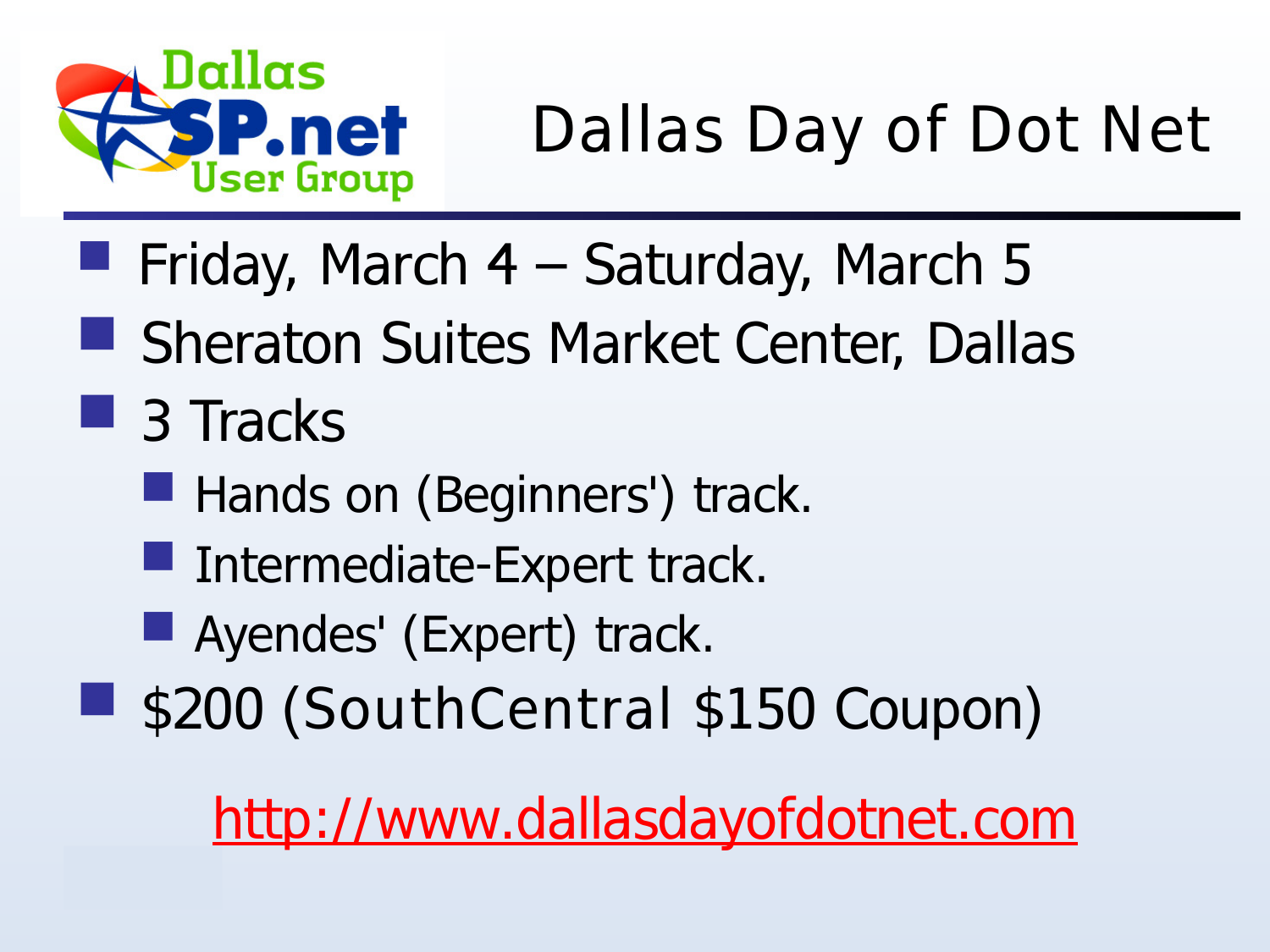

Dallas Day of Dot Net
 Friday, March 4 – Saturday, March 5
 Sheraton Suites Market Center, Dallas
 3 Tracks
 Hands on (Beginners') track.
 Intermediate-Expert track.
 Ayendes' (Expert) track.
 $200 (SouthCentral $150 Coupon)
http://www.dallasdayofdotnet.com

2/24/2009